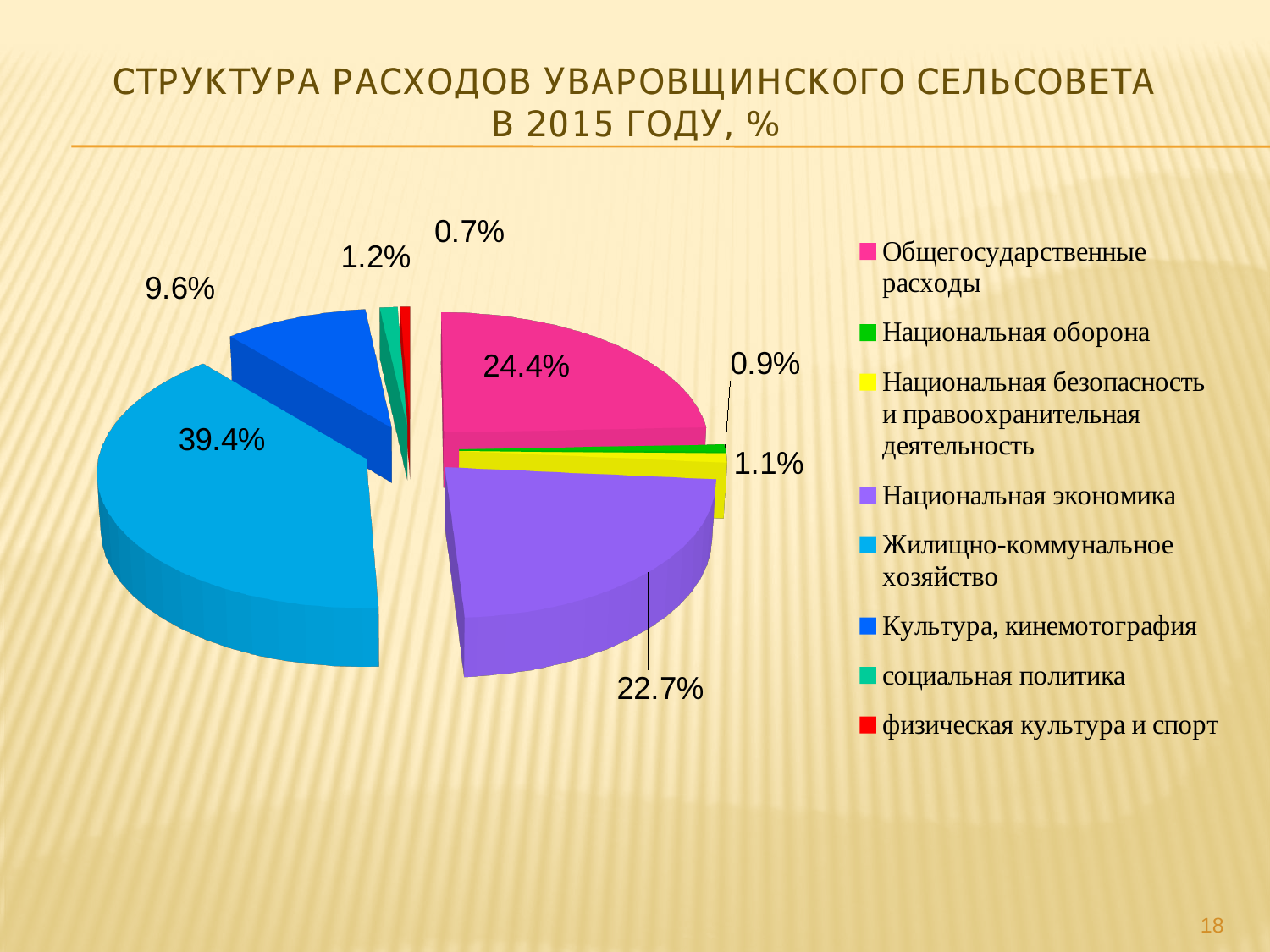

# Структура расходов уваровщинского сельсовета в 2015 году, %

[unsupported chart]

18